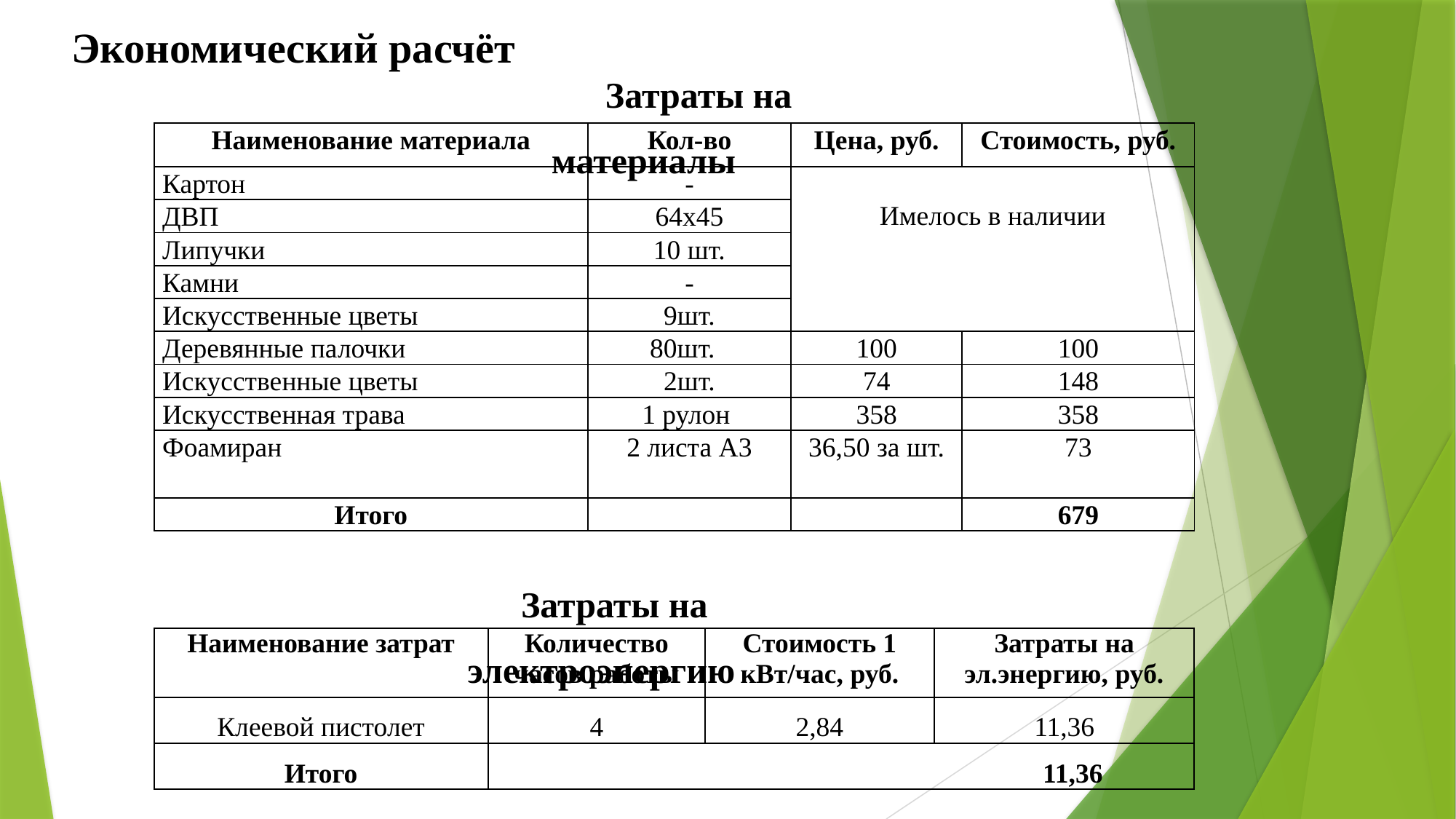

# Экономический расчёт
Затраты на материалы
| Наименование материала | Кол-во | Цена, руб. | Стоимость, руб. |
| --- | --- | --- | --- |
| Картон | - | Имелось в наличии |  |
| ДВП | 64х45 |  |  |
| Липучки | 10 шт. |  |  |
| Камни | - |  |  |
| Искусственные цветы | 9шт. |  |  |
| Деревянные палочки | 80шт. | 100 | 100 |
| Искусственные цветы | 2шт. | 74 | 148 |
| Искусственная трава | 1 рулон | 358 | 358 |
| Фоамиран | 2 листа А3 | 36,50 за шт. | 73 |
| Итого |  |  | 679 |
Затраты на электроэнергию
| Наименование затрат | Количество часов работы | Стоимость 1 кВт/час, руб. | Затраты на эл.энергию, руб. |
| --- | --- | --- | --- |
| Клеевой пистолет | 4 | 2,84 | 11,36 |
| Итого | 11,36 |  |  |